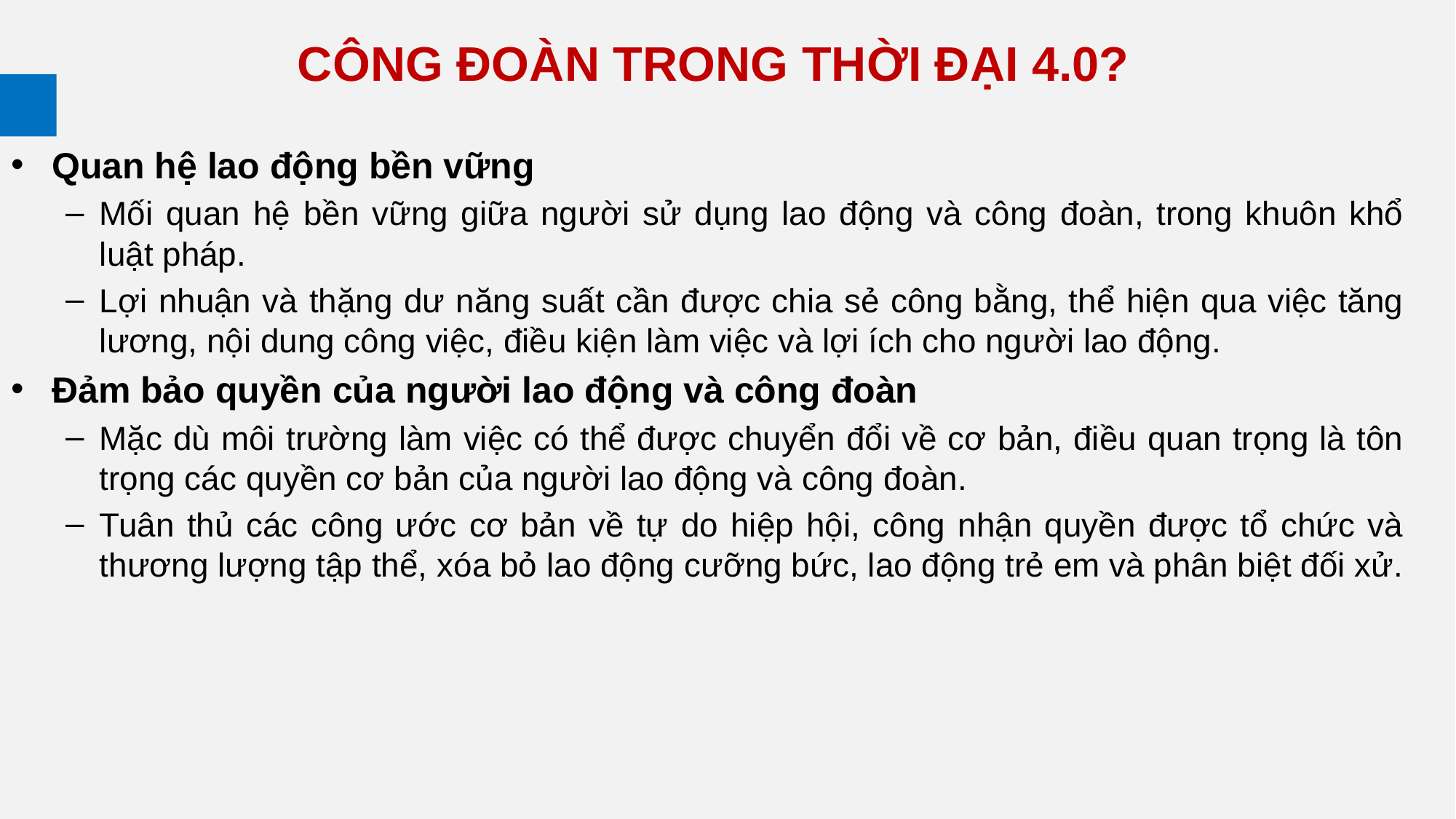

# CÔNG ĐOÀN TRONG THỜI ĐẠI 4.0?

Quan hệ lao động bền vững
Mối quan hệ bền vững giữa người sử dụng lao động và công đoàn, trong khuôn khổ luật pháp.
Lợi nhuận và thặng dư năng suất cần được chia sẻ công bằng, thể hiện qua việc tăng lương, nội dung công việc, điều kiện làm việc và lợi ích cho người lao động.
Đảm bảo quyền của người lao động và công đoàn
Mặc dù môi trường làm việc có thể được chuyển đổi về cơ bản, điều quan trọng là tôn trọng các quyền cơ bản của người lao động và công đoàn.
Tuân thủ các công ước cơ bản về tự do hiệp hội, công nhận quyền được tổ chức và thương lượng tập thể, xóa bỏ lao động cưỡng bức, lao động trẻ em và phân biệt đối xử.